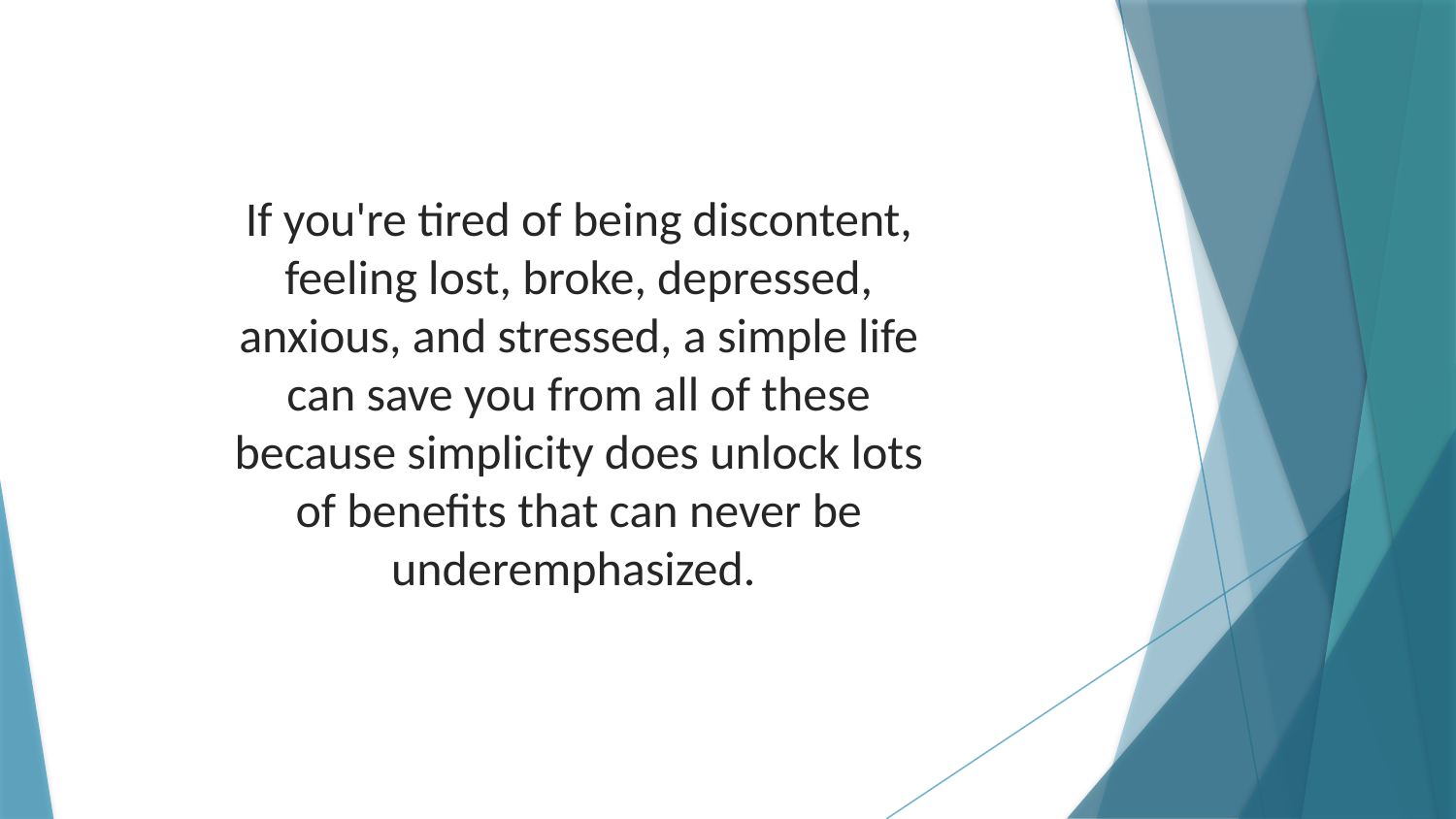

If you're tired of being discontent, feeling lost, broke, depressed, anxious, and stressed, a simple life can save you from all of these because simplicity does unlock lots of benefits that can never be underemphasized.